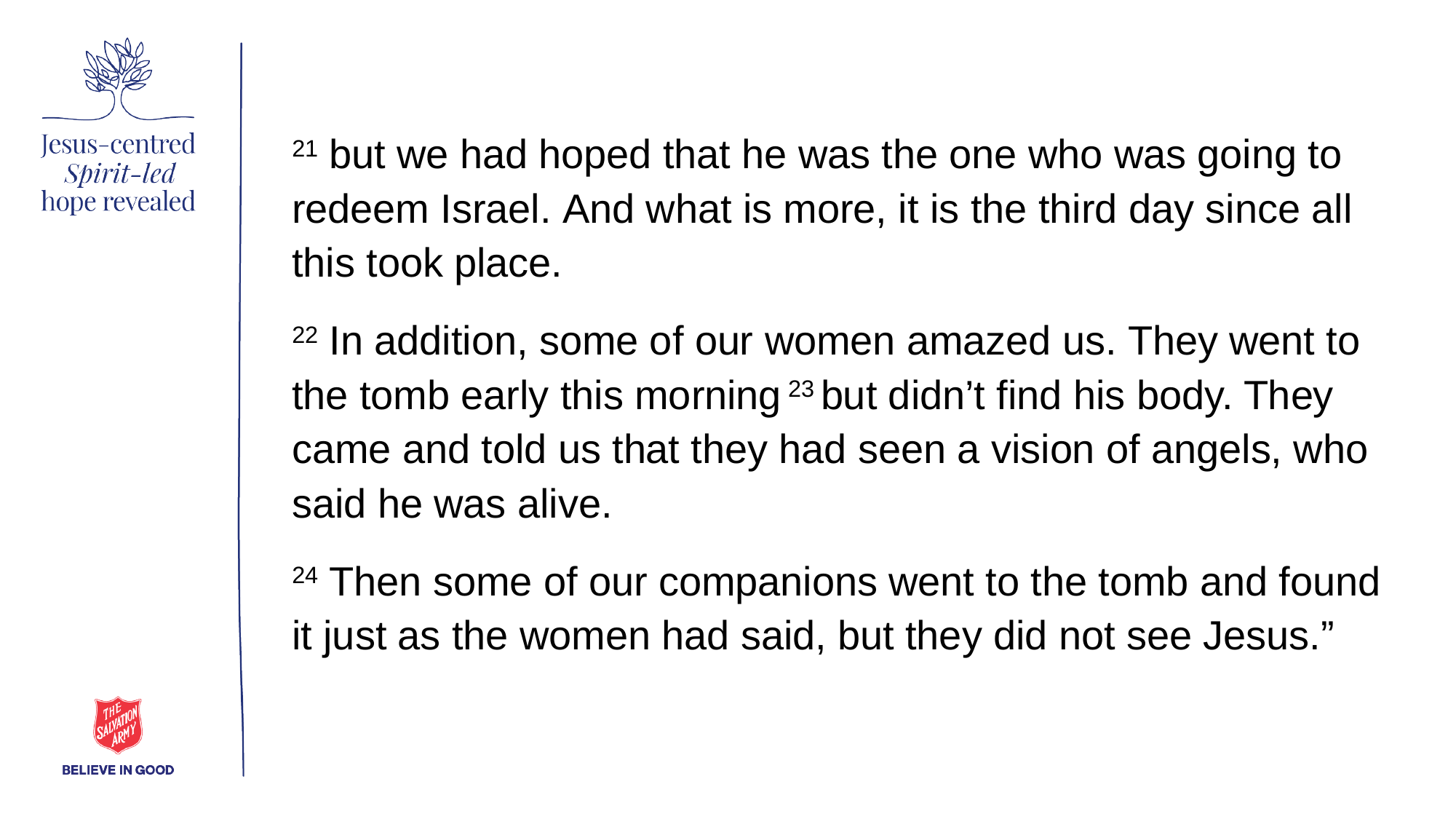

21 but we had hoped that he was the one who was going to redeem Israel. And what is more, it is the third day since all this took place.
22 In addition, some of our women amazed us. They went to the tomb early this morning 23 but didn’t find his body. They came and told us that they had seen a vision of angels, who said he was alive.
24 Then some of our companions went to the tomb and found it just as the women had said, but they did not see Jesus.”